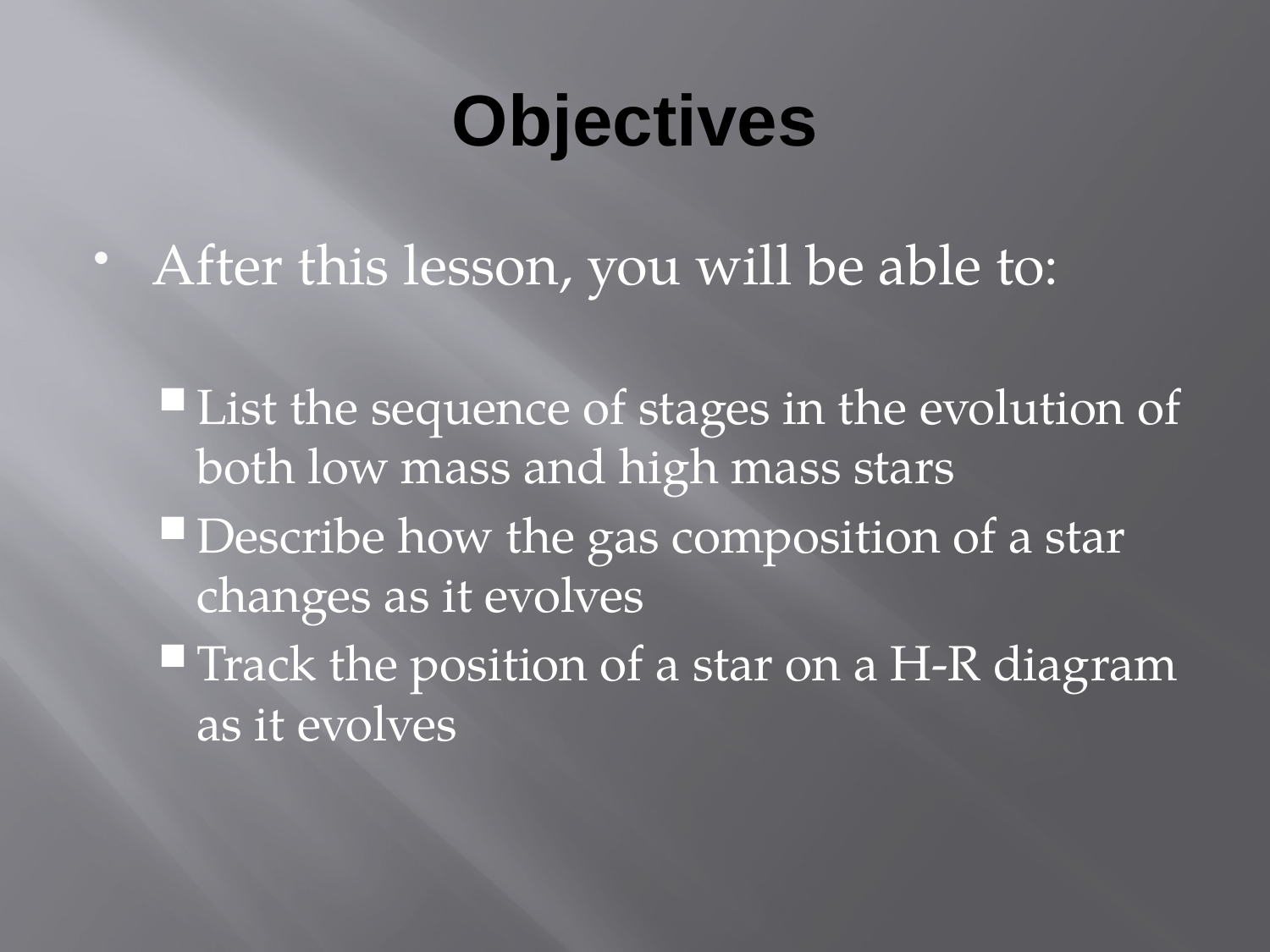

# Objectives
After this lesson, you will be able to:

List the sequence of stages in the evolution of both low mass and high mass stars
Describe how the gas composition of a star changes as it evolves
Track the position of a star on a H-R diagram as it evolves